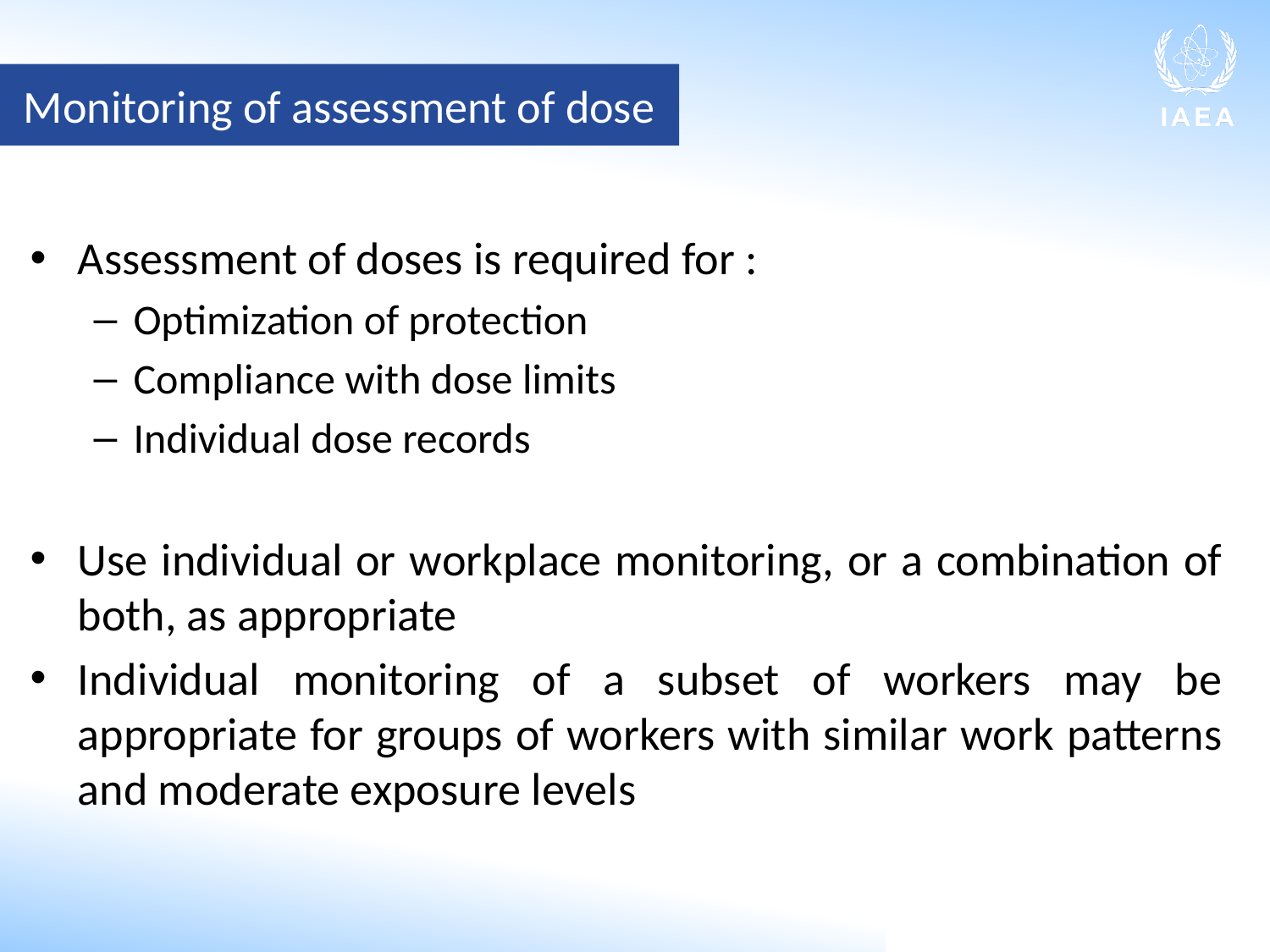

Monitoring of assessment of dose
Assessment of doses is required for :
Optimization of protection
Compliance with dose limits
Individual dose records

Use individual or workplace monitoring, or a combination of both, as appropriate
Individual monitoring of a subset of workers may be appropriate for groups of workers with similar work patterns and moderate exposure levels